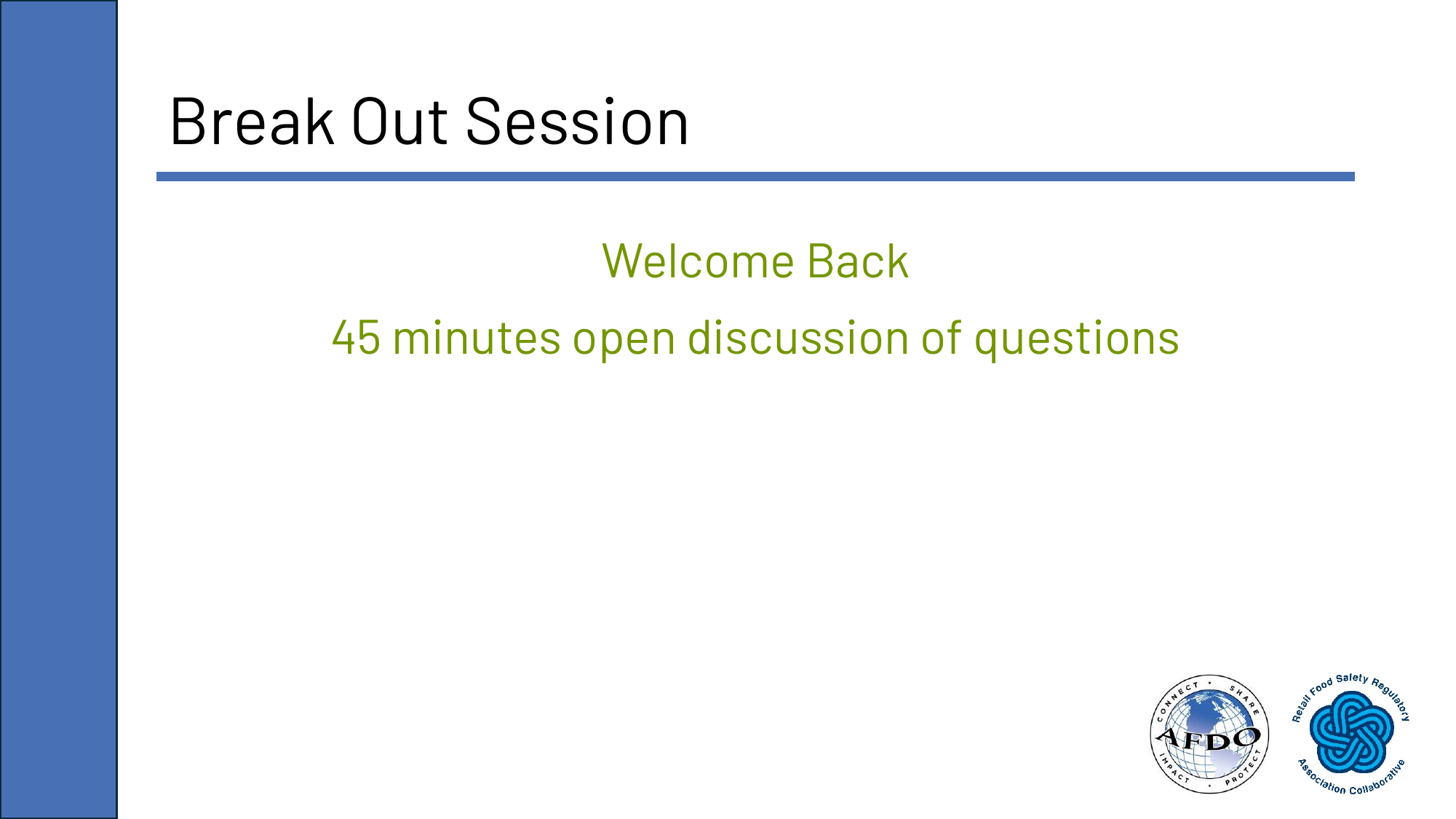

# Break Out Session
Welcome Back
45 minutes open discussion of questions